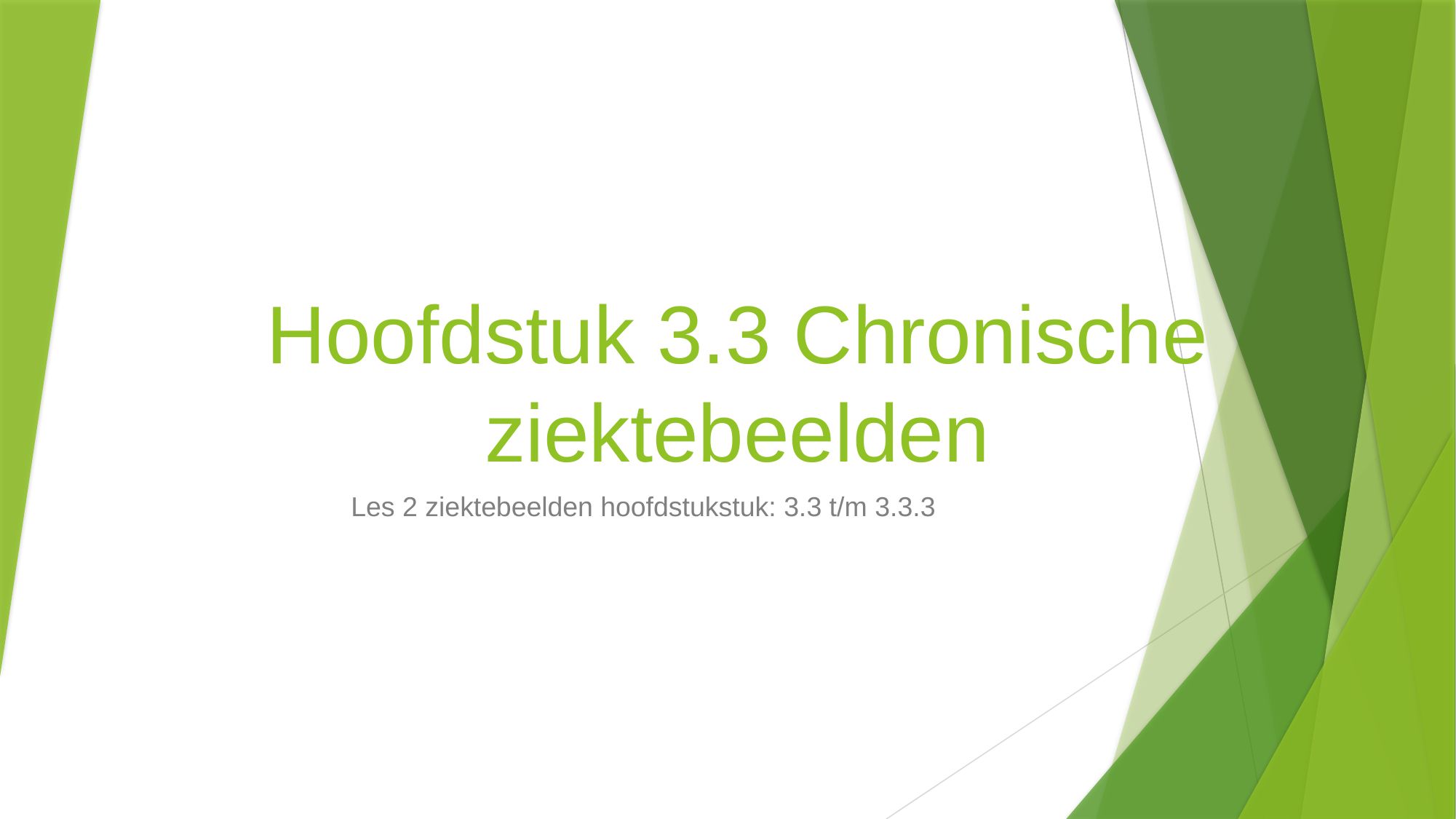

# Hoofdstuk 3.3 Chronische ziektebeelden
Les 2 ziektebeelden hoofdstukstuk: 3.3 t/m 3.3.3